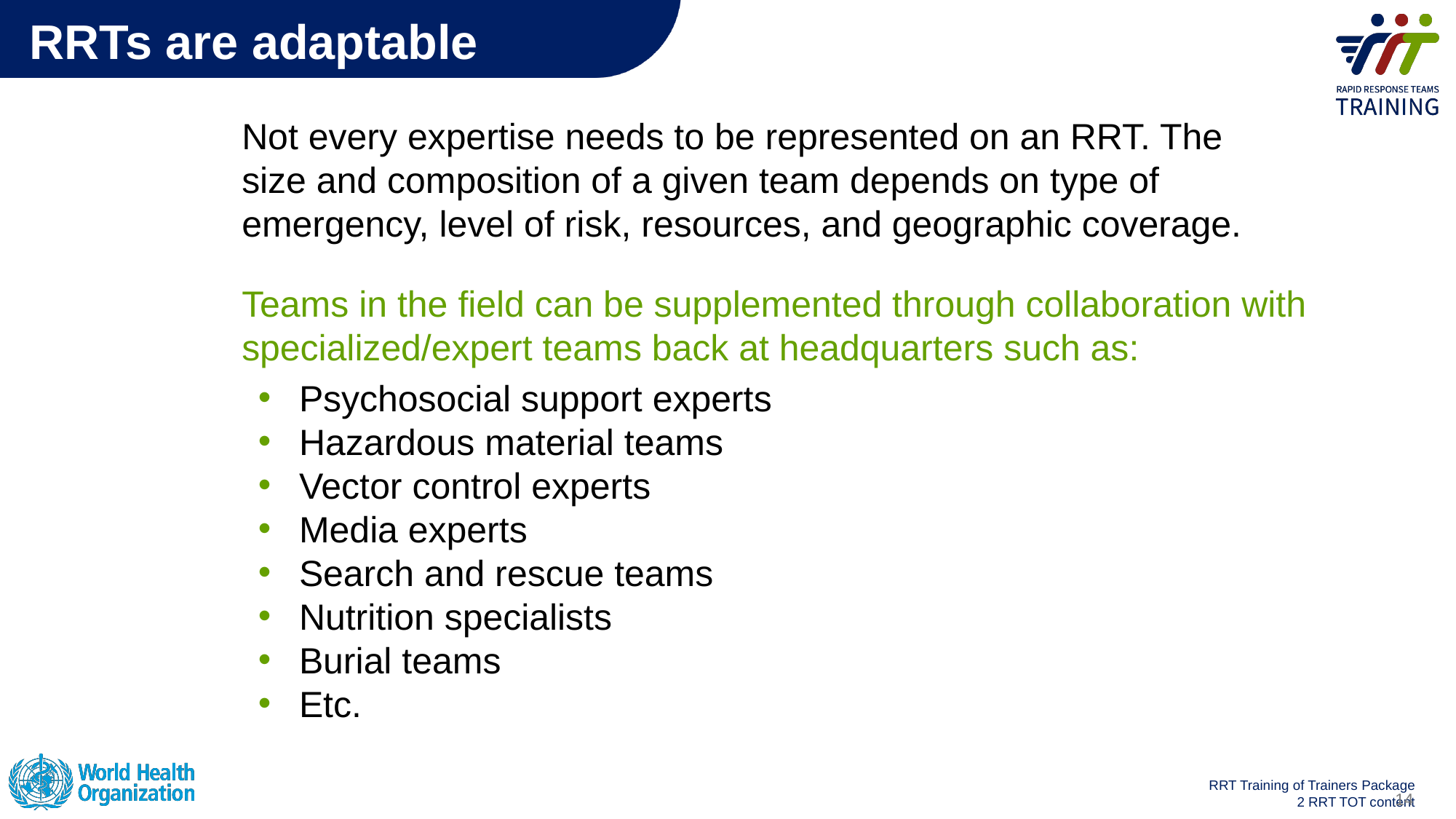

RRTs are adaptable
Not every expertise needs to be represented on an RRT. The size and composition of a given team depends on type of emergency, level of risk, resources, and geographic coverage.

Teams in the field can be supplemented through collaboration with specialized/expert teams back at headquarters such as:
Psychosocial support experts
Hazardous material teams
Vector control experts
Media experts
Search and rescue teams
Nutrition specialists
Burial teams
Etc.